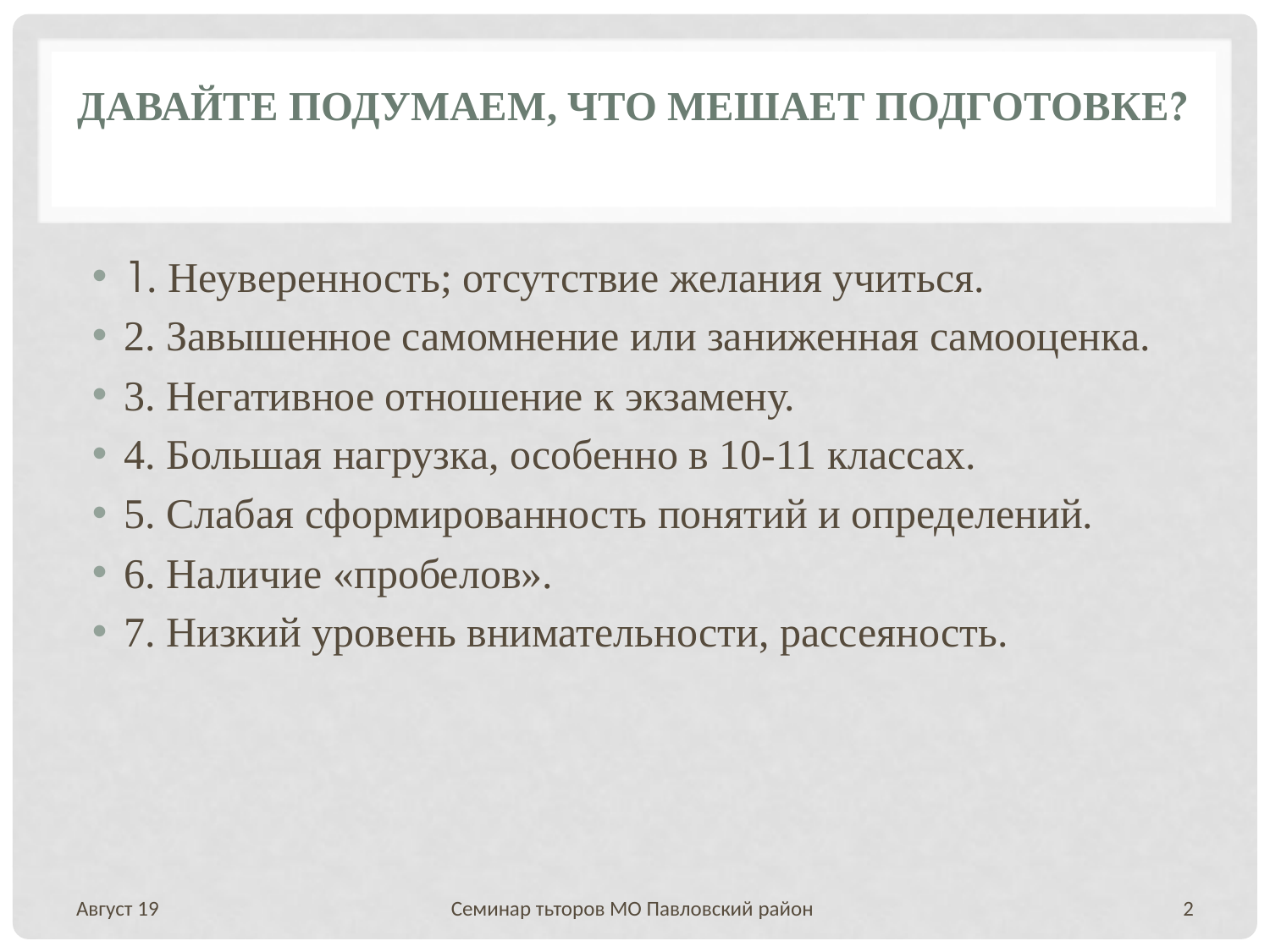

# Давайте подумаем, что мешает подготовке?
1. Неуверенность; отсутствие желания учиться.
2. Завышенное самомнение или заниженная самооценка.
3. Негативное отношение к экзамену.
4. Большая нагрузка, особенно в 10-11 классах.
5. Слабая сформированность понятий и определений.
6. Наличие «пробелов».
7. Низкий уровень внимательности, рассеяность.

Август 19
Семинар тьторов МО Павловский район
2